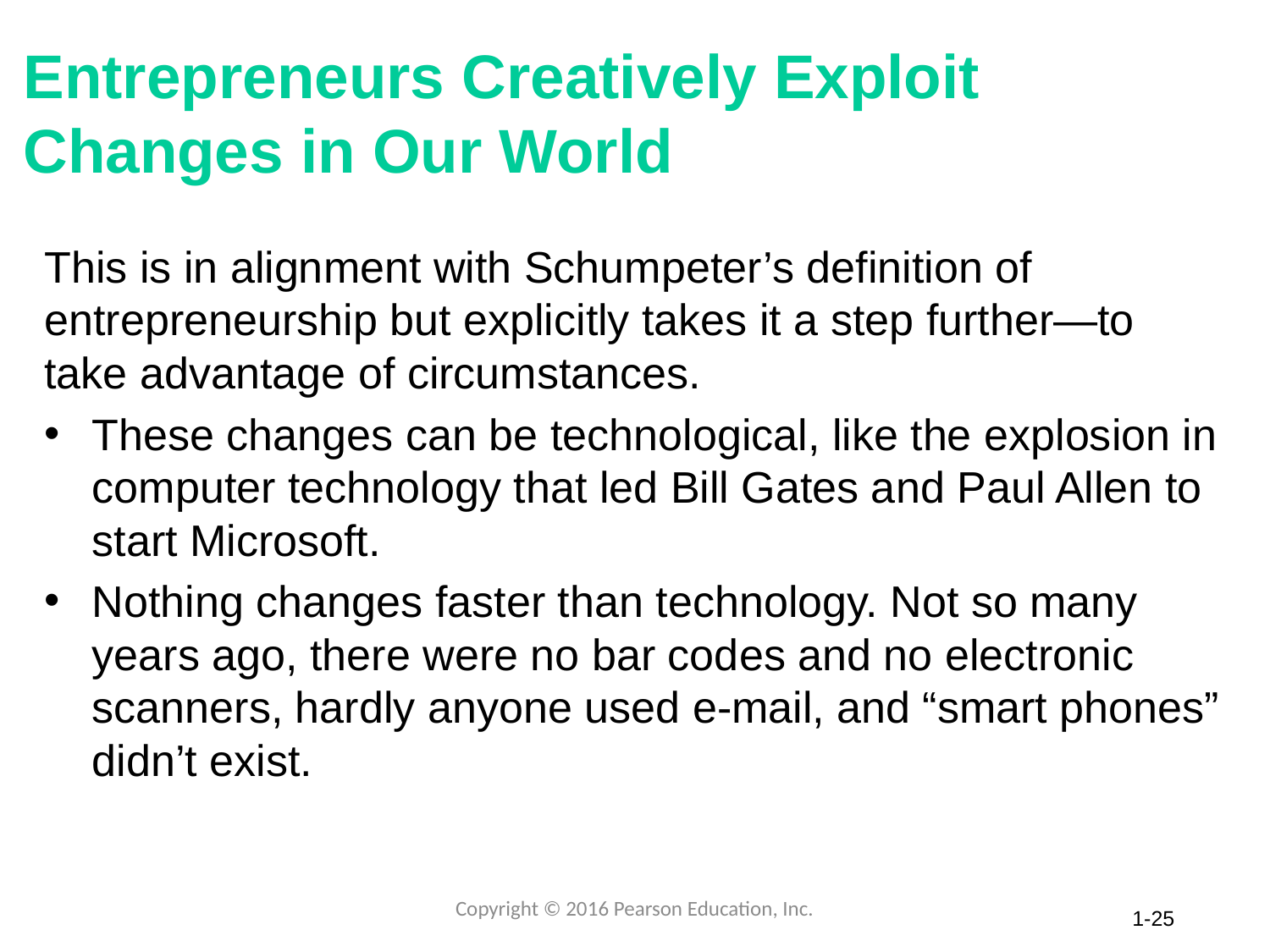

# Entrepreneurs Creatively Exploit Changes in Our World
This is in alignment with Schumpeter’s definition of   entrepreneurship but explicitly takes it a step further—to take advantage of circumstances.
These changes can be technological, like the explosion in computer technology that led Bill Gates and Paul Allen to start Microsoft.
Nothing changes faster than technology. Not so many years ago, there were no bar codes and no electronic scanners, hardly anyone used e-mail, and “smart phones” didn’t exist.
Copyright © 2016 Pearson Education, Inc.